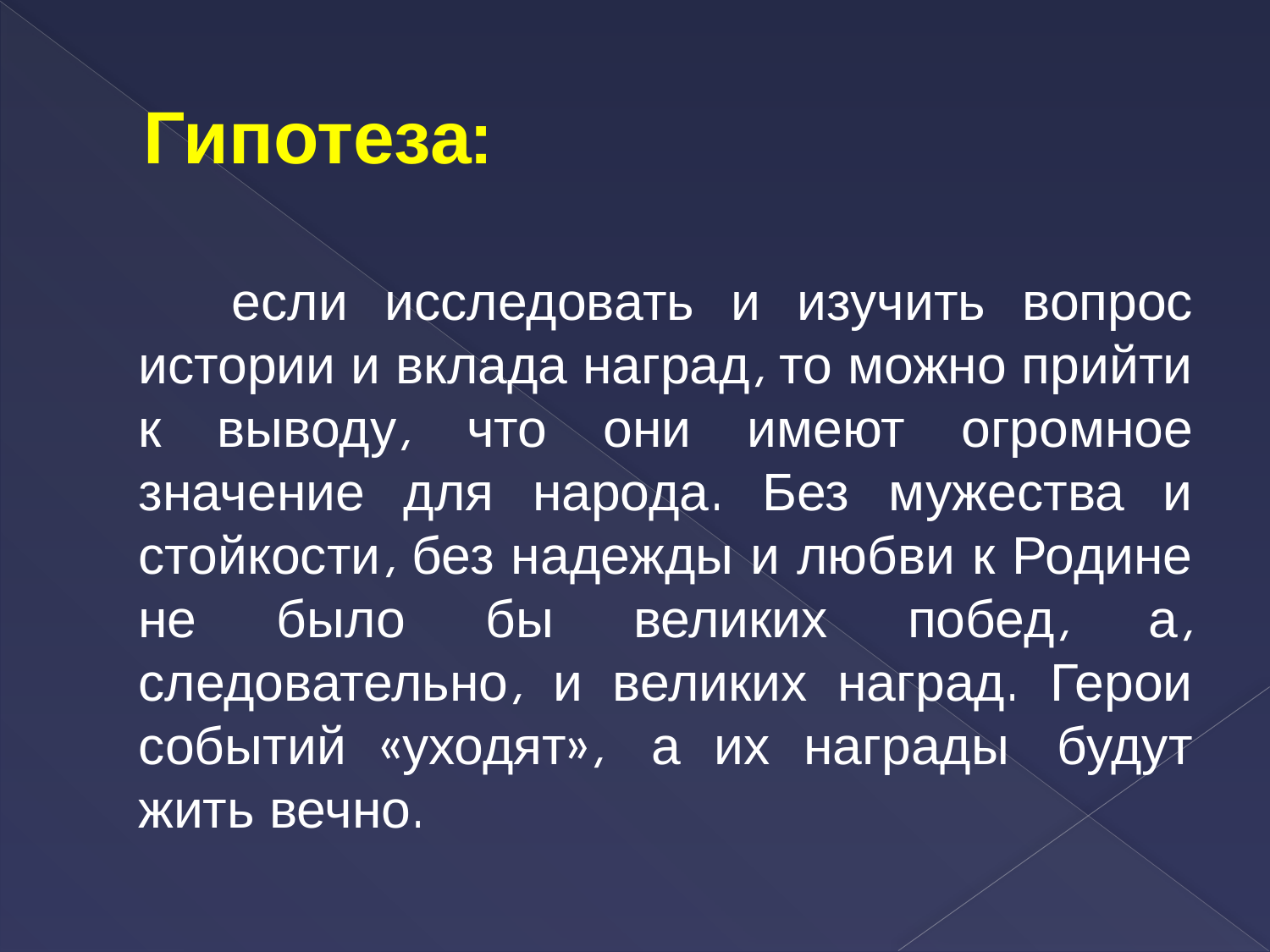

# Гипотеза:
    если исследовать и изучить вопрос истории и вклада наград, то можно прийти к выводу, что они имеют огромное значение для народа. Без мужества и стойкости, без надежды и любви к Родине не было бы великих побед, а, следовательно, и великих наград. Герои событий «уходят»,  а их награды  будут жить вечно.